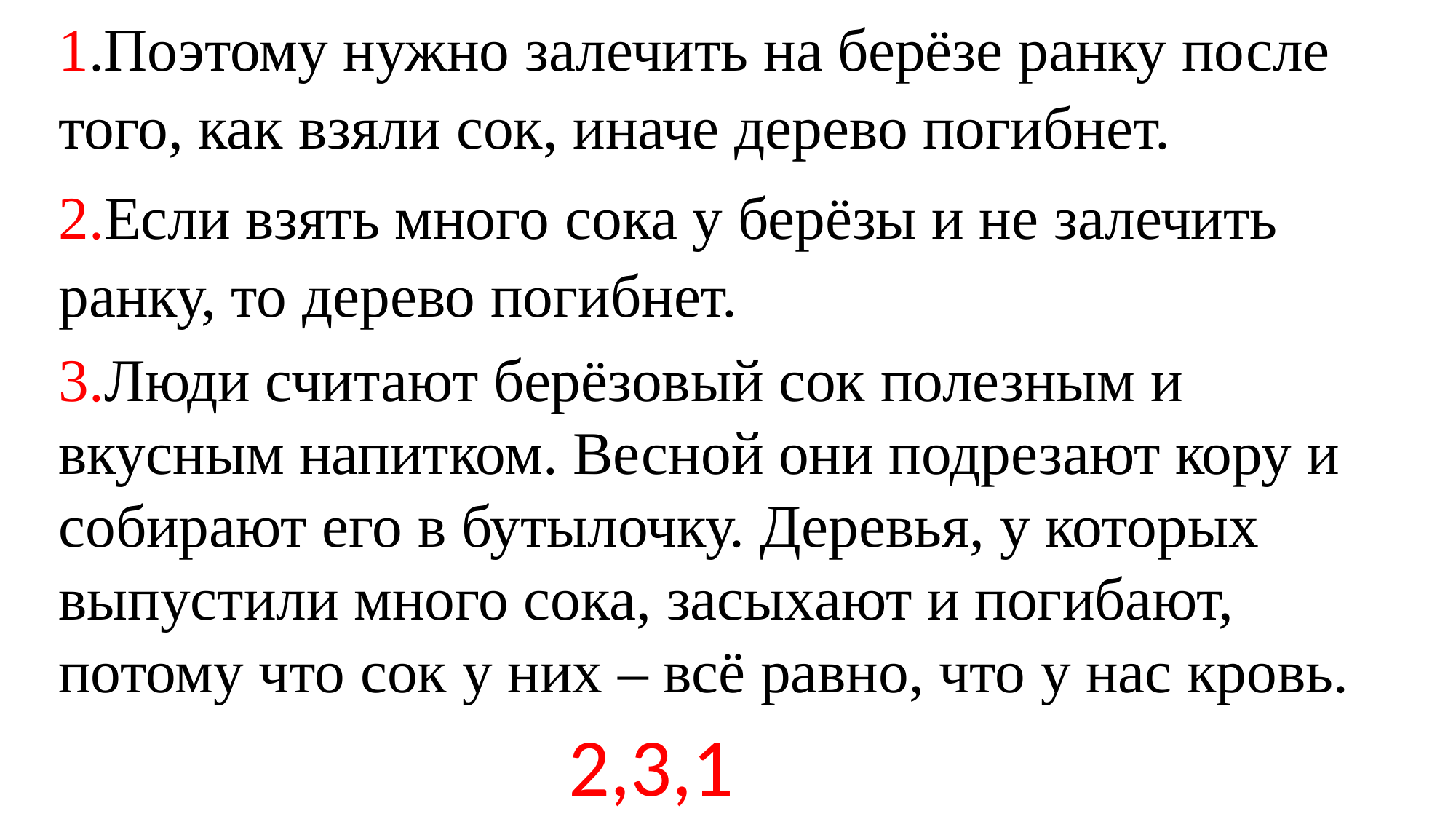

1.Поэтому нужно залечить на берёзе ранку после того, как взяли сок, иначе дерево погибнет.
2.Если взять много сока у берёзы и не залечить ранку, то дерево погибнет.
3.Люди считают берёзовый сок полезным и вкусным напитком. Весной они подрезают кору и собирают его в бутылочку. Деревья, у которых выпустили много сока, засыхают и погибают, потому что сок у них – всё равно, что у нас кровь.
2,3,1